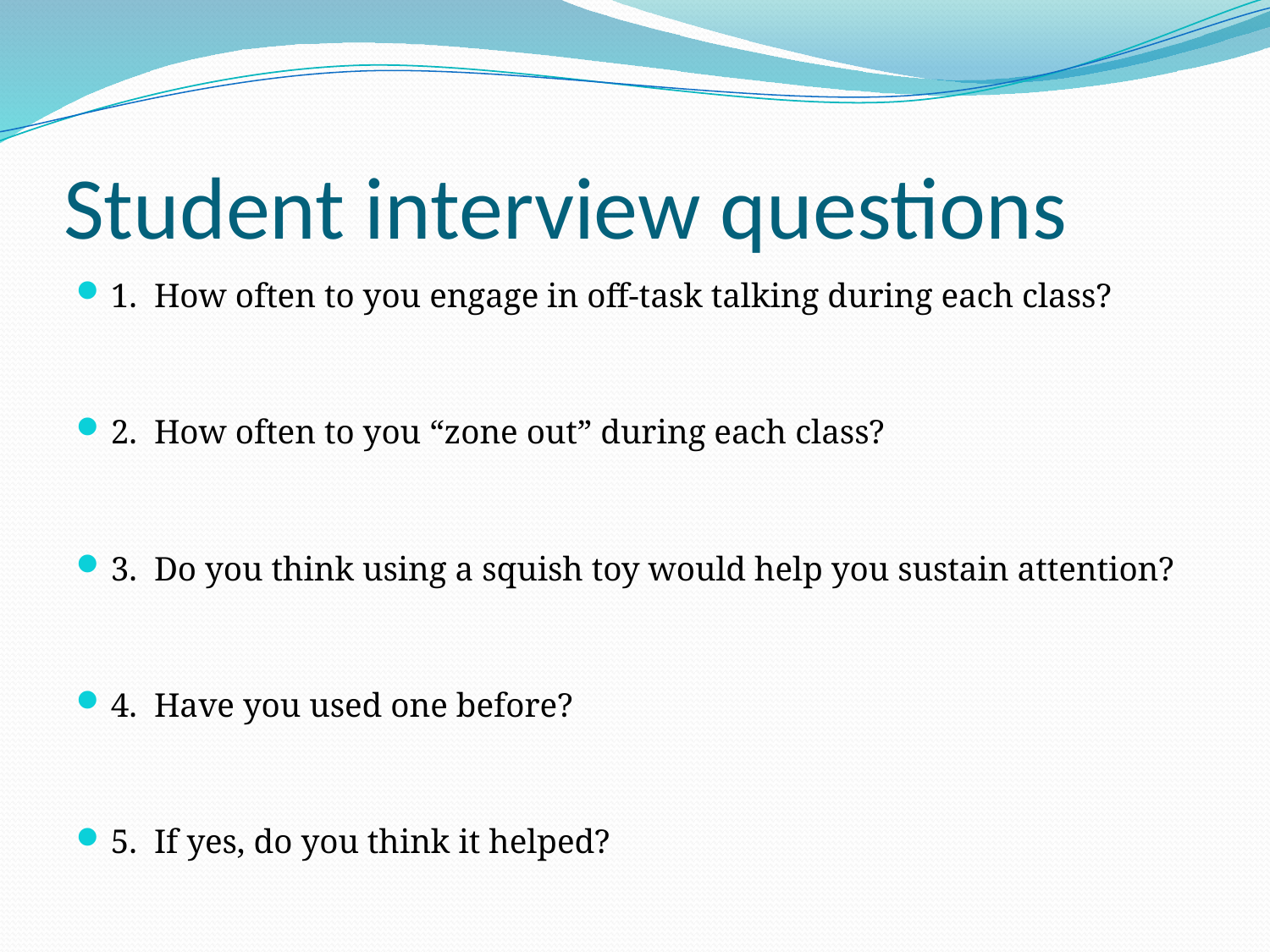

# Student interview questions
1.  How often to you engage in off-task talking during each class?

2.  How often to you “zone out” during each class?

3.  Do you think using a squish toy would help you sustain attention?

4.  Have you used one before?

5.  If yes, do you think it helped?